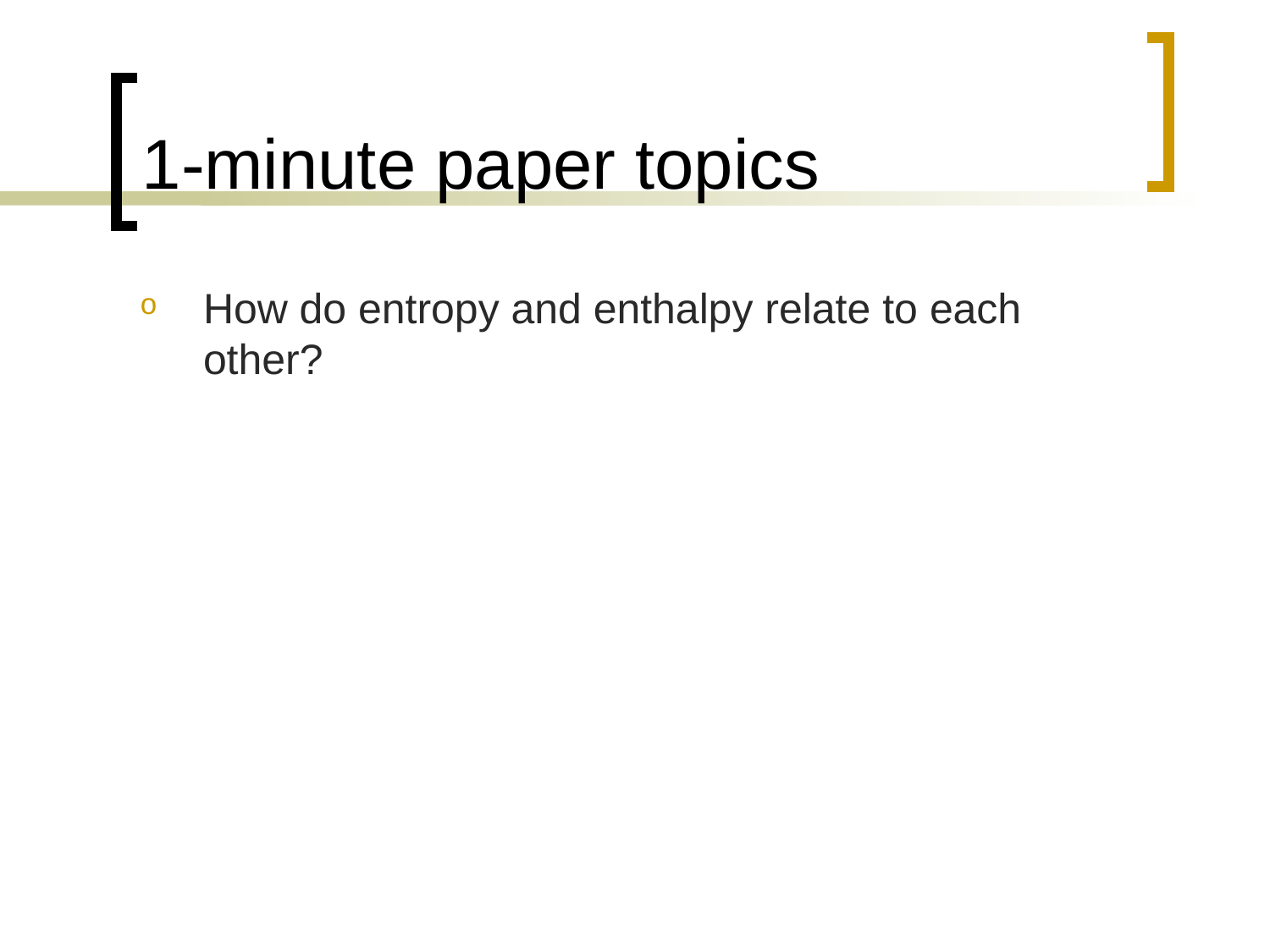

# 1-minute paper topics
How do entropy and enthalpy relate to each other?